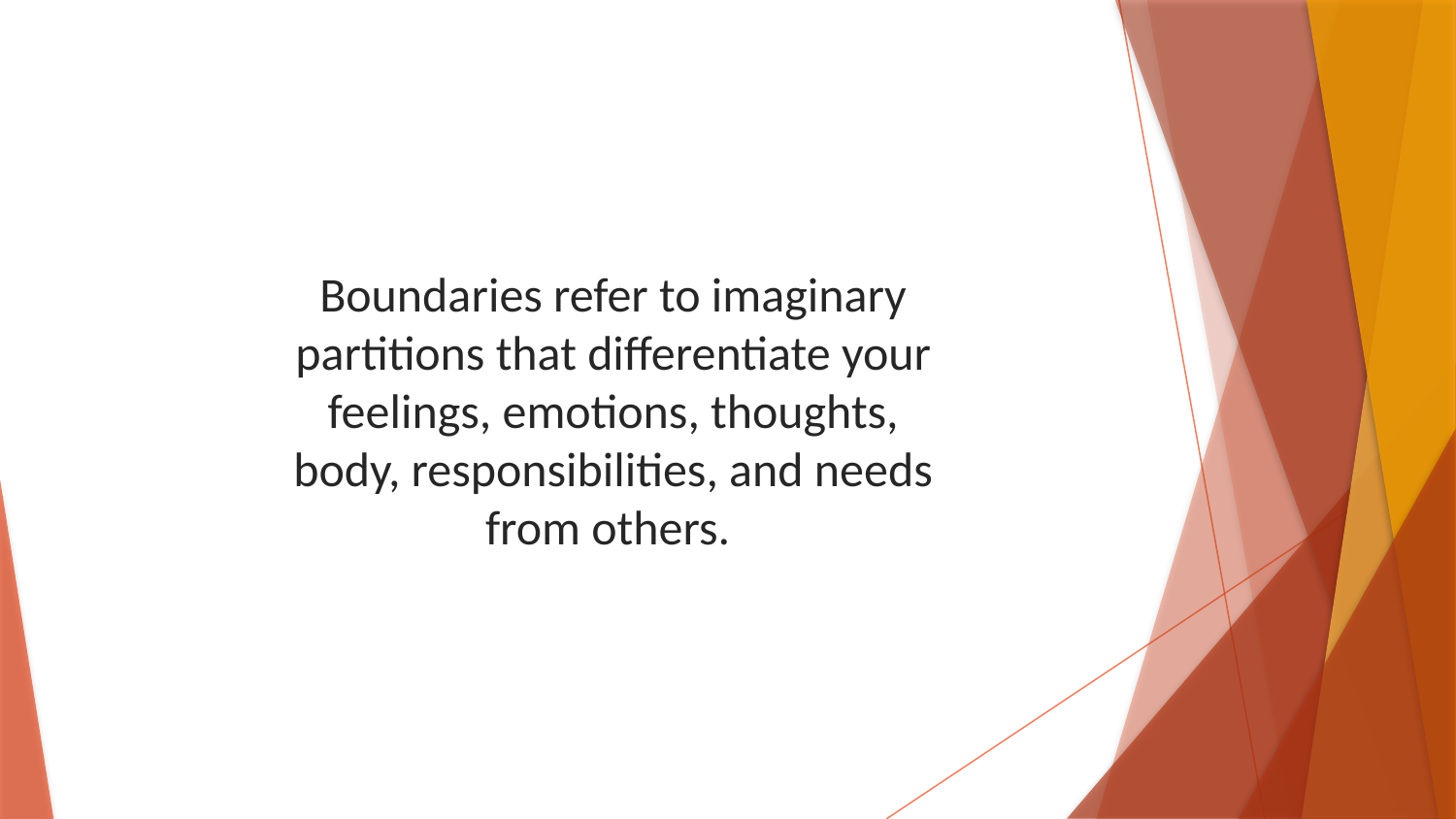

Boundaries refer to imaginary partitions that differentiate your feelings, emotions, thoughts, body, responsibilities, and needs from others.